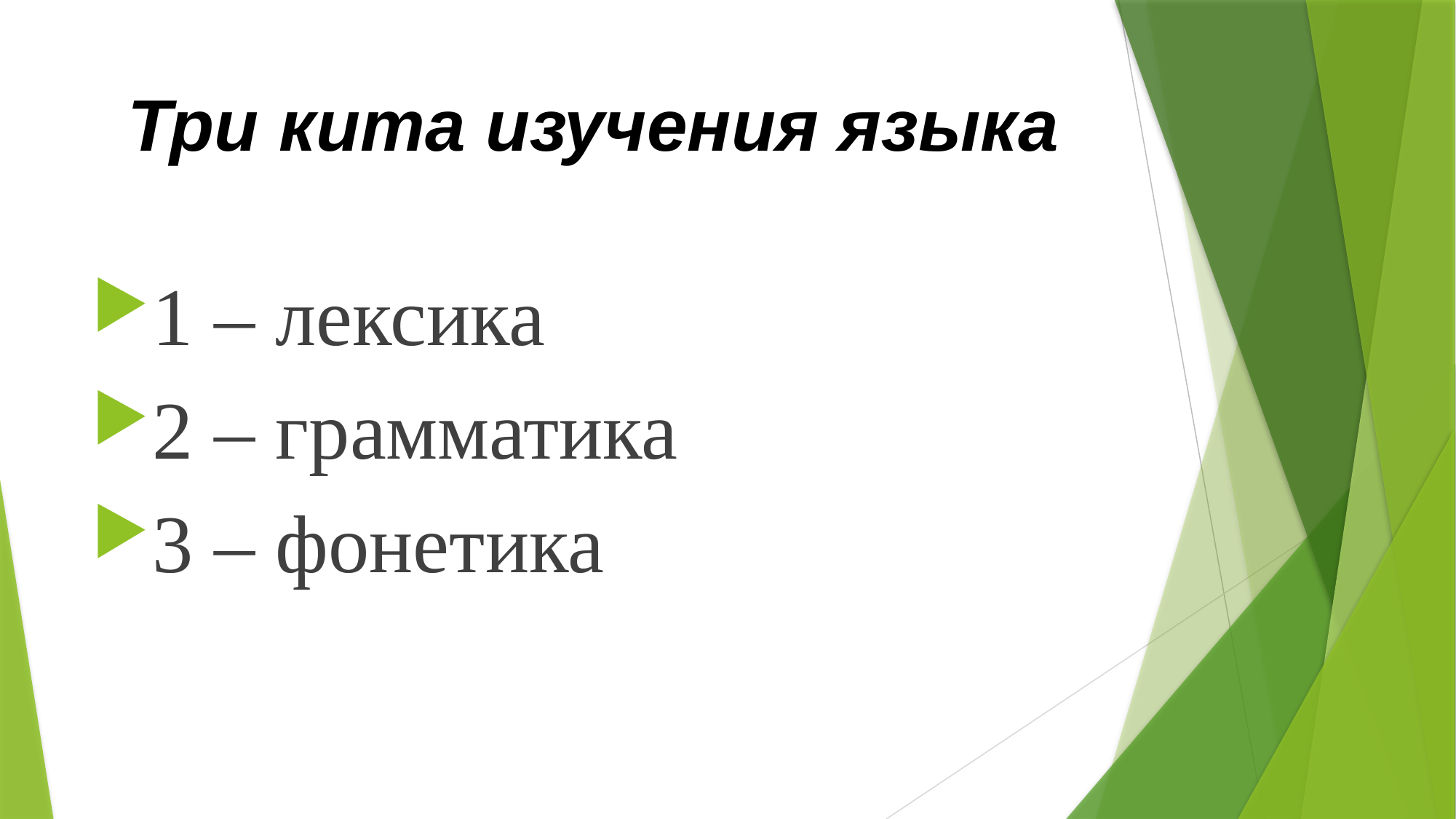

# Три кита изучения языка
1 – лексика
2 – грамматика
3 – фонетика